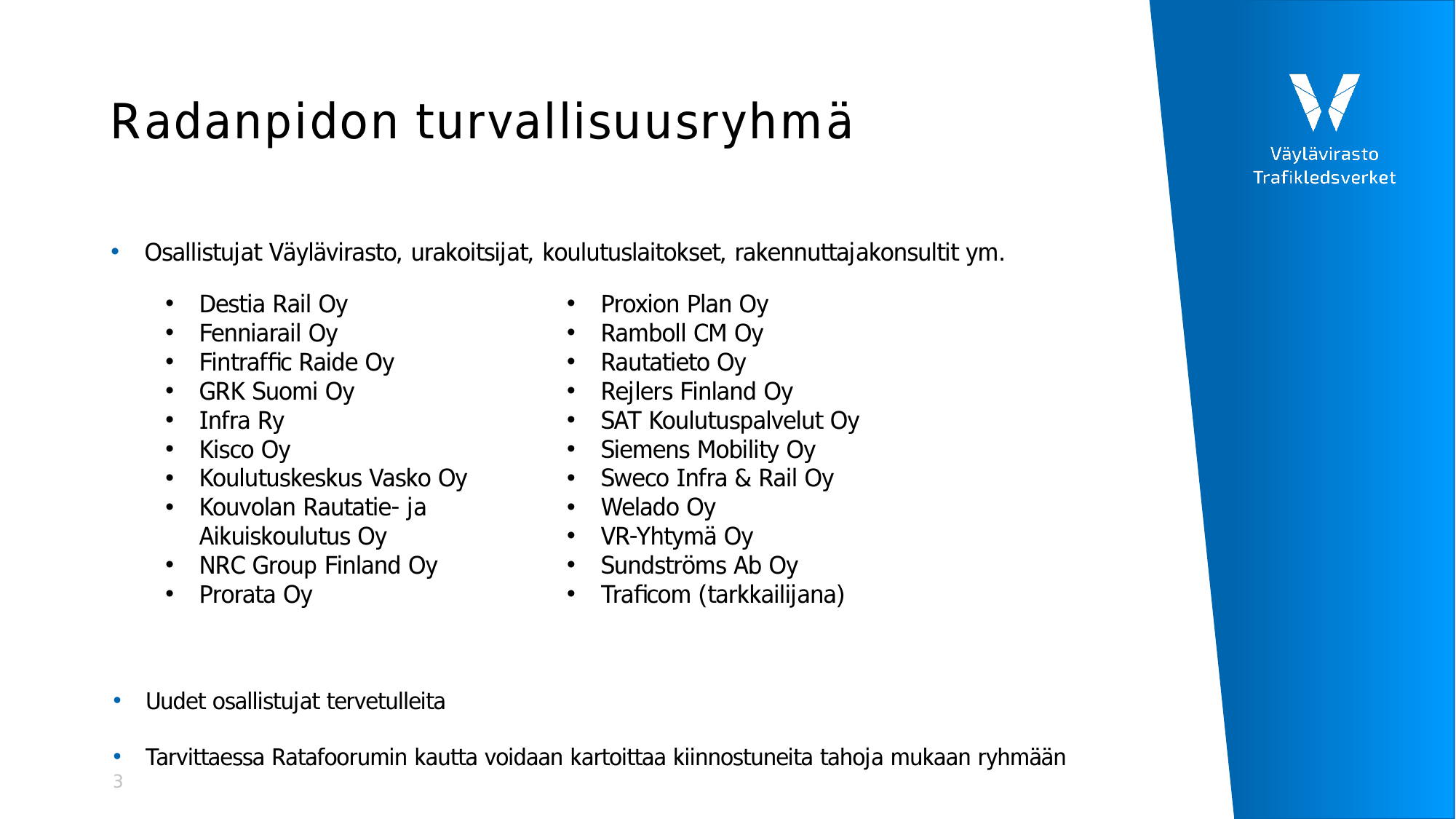

# Radanpidon turvallisuusryhmä
Osallistujat Väylävirasto, urakoitsijat, koulutuslaitokset, rakennuttajakonsultit ym.

Destia Rail Oy
Fenniarail Oy
Fintraffic Raide Oy
GRK Suomi Oy
Infra Ry
Kisco Oy
Koulutuskeskus Vasko Oy
Kouvolan Rautatie- ja Aikuiskoulutus Oy
NRC Group Finland Oy
Prorata Oy

Proxion Plan Oy
Ramboll CM Oy
Rautatieto Oy
Rejlers Finland Oy
SAT Koulutuspalvelut Oy
Siemens Mobility Oy
Sweco Infra & Rail Oy
Welado Oy
VR-Yhtymä Oy
Sundströms Ab Oy
Traficom (tarkkailijana)

Uudet osallistujat tervetulleita
Tarvittaessa Ratafoorumin kautta voidaan kartoittaa kiinnostuneita tahoja mukaan ryhmään
3